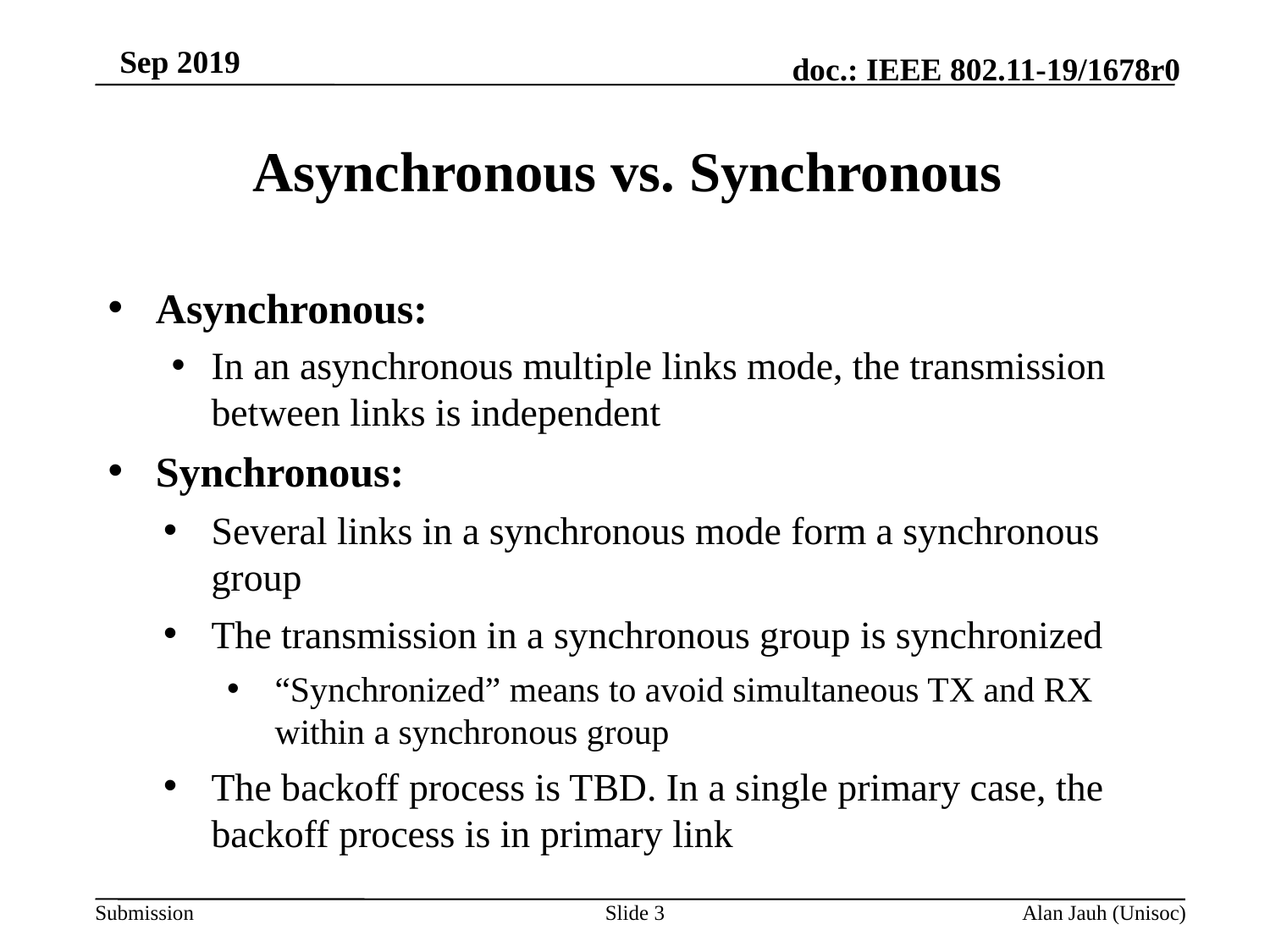

# Asynchronous vs. Synchronous
Asynchronous:
In an asynchronous multiple links mode, the transmission between links is independent
Synchronous:
Several links in a synchronous mode form a synchronous group
The transmission in a synchronous group is synchronized
“Synchronized” means to avoid simultaneous TX and RX within a synchronous group
The backoff process is TBD. In a single primary case, the backoff process is in primary link

Slide 3
Alan Jauh (Unisoc)